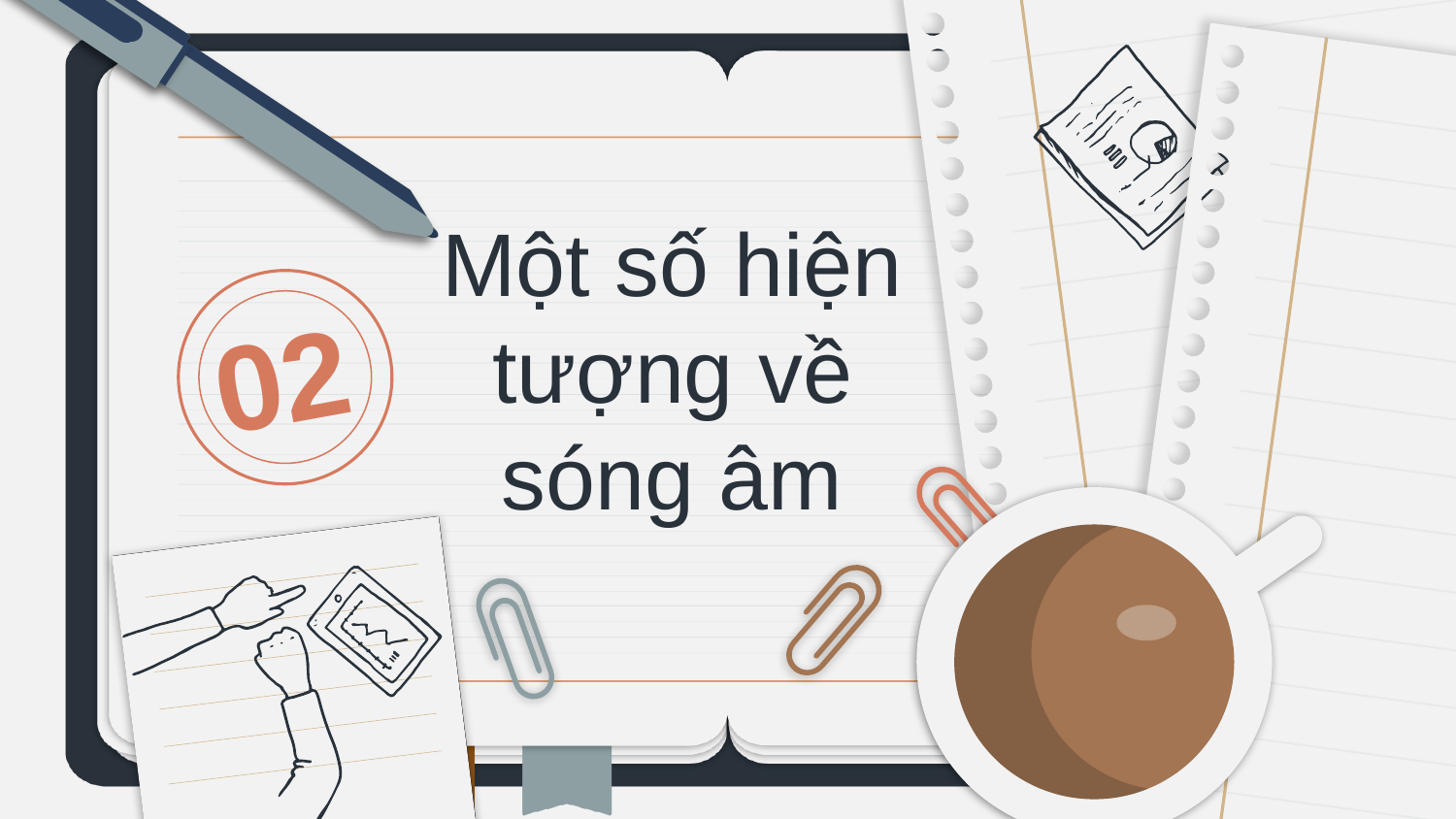

02
Một số hiện tượng về sóng âm